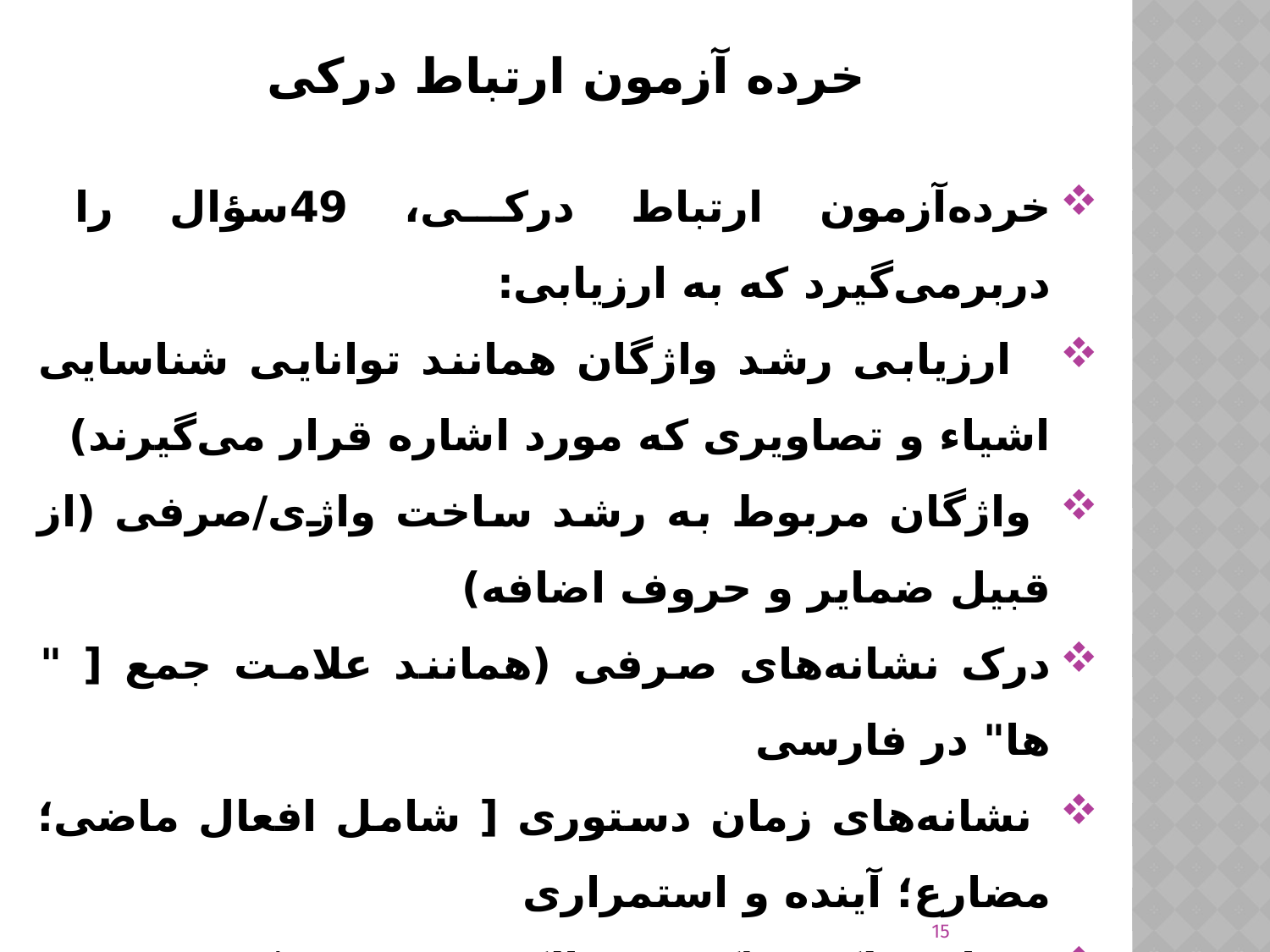

# خرده آزمون ارتباط درکی
خرده‌آزمون ارتباط درکی، 49سؤال را دربرمی‌گیرد که به ارزیابی:
  ارزیابی رشد واژگان همانند توانایی شناسایی اشیاء و تصاویری که مورد اشاره قرار می‌گیرند)
 واژگان مربوط به رشد ساخت‌ واژى/صرفی (از قبیل ضمایر و حروف اضافه)
درک نشانه‌هاى صرفی (همانند علامت جمع [ " ها" در فارسی
 نشانه‌های زمان دستوری [ شامل افعال ماضی؛ مضارع؛ آینده و استمراری
 نشانة مِلکیت (کسره مالکیت + ضمیر)

15